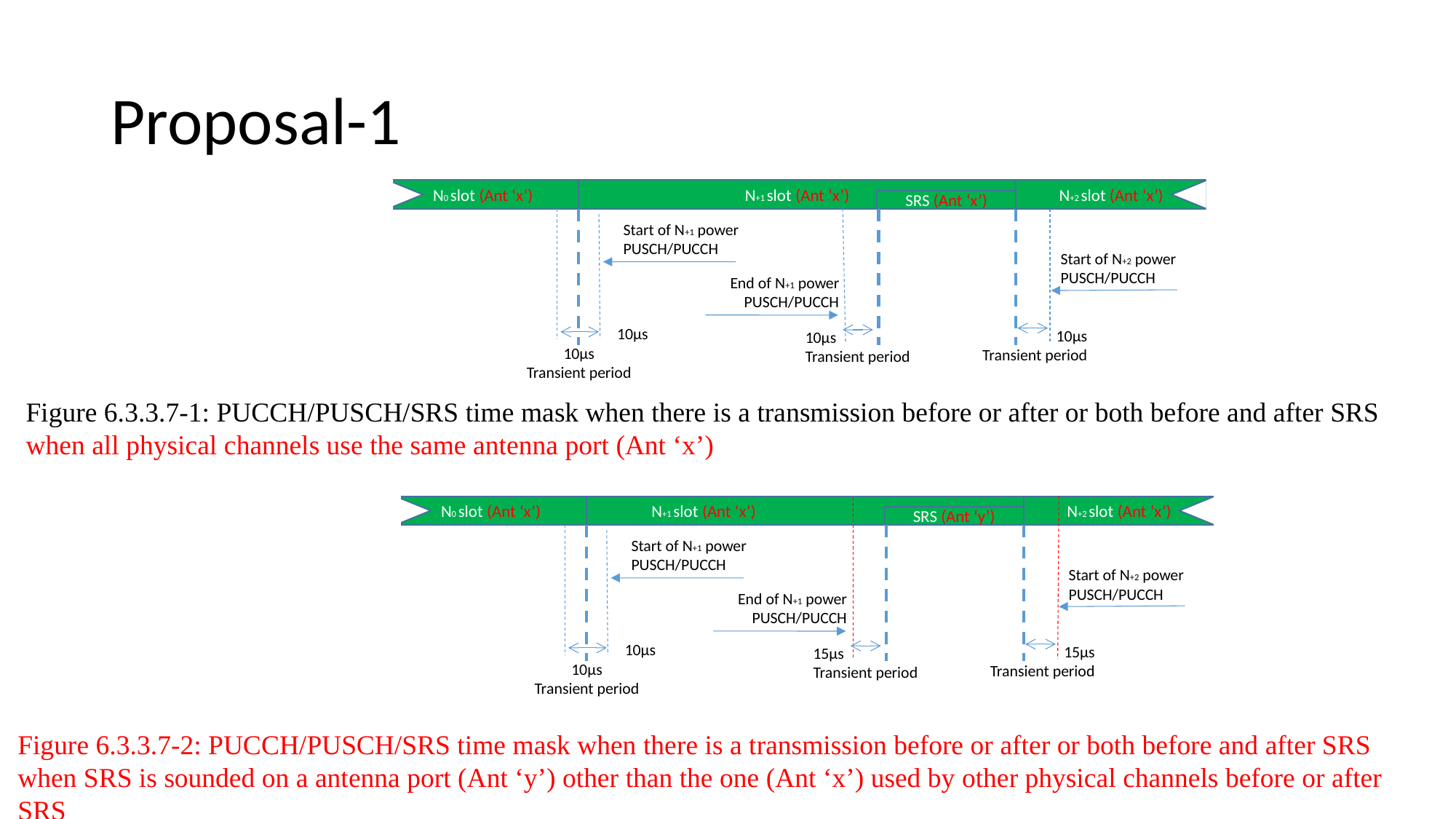

# Proposal-1

N+2 slot (Ant ‘x’)
N0 slot (Ant ‘x’)
N+1 slot (Ant ‘x’)
SRS (Ant ‘x’)
Start of N+1 power PUSCH/PUCCH
Start of N+2 power PUSCH/PUCCH
End of N+1 power PUSCH/PUCCH
10µs
10µs
Transient period
10µs
Transient period
10µs
Transient period
Figure 6.3.3.7-1: PUCCH/PUSCH/SRS time mask when there is a transmission before or after or both before and after SRS when all physical channels use the same antenna port (Ant ‘x’)

N+2 slot (Ant ‘x’)
N0 slot (Ant ‘x’)
N+1 slot (Ant ‘x’)
SRS (Ant ‘y’)
Start of N+1 power PUSCH/PUCCH
Start of N+2 power PUSCH/PUCCH
End of N+1 power PUSCH/PUCCH
10µs
15µs
Transient period
15µs
Transient period
10µs
Transient period
Figure 6.3.3.7-2: PUCCH/PUSCH/SRS time mask when there is a transmission before or after or both before and after SRS when SRS is sounded on a antenna port (Ant ‘y’) other than the one (Ant ‘x’) used by other physical channels before or after SRS